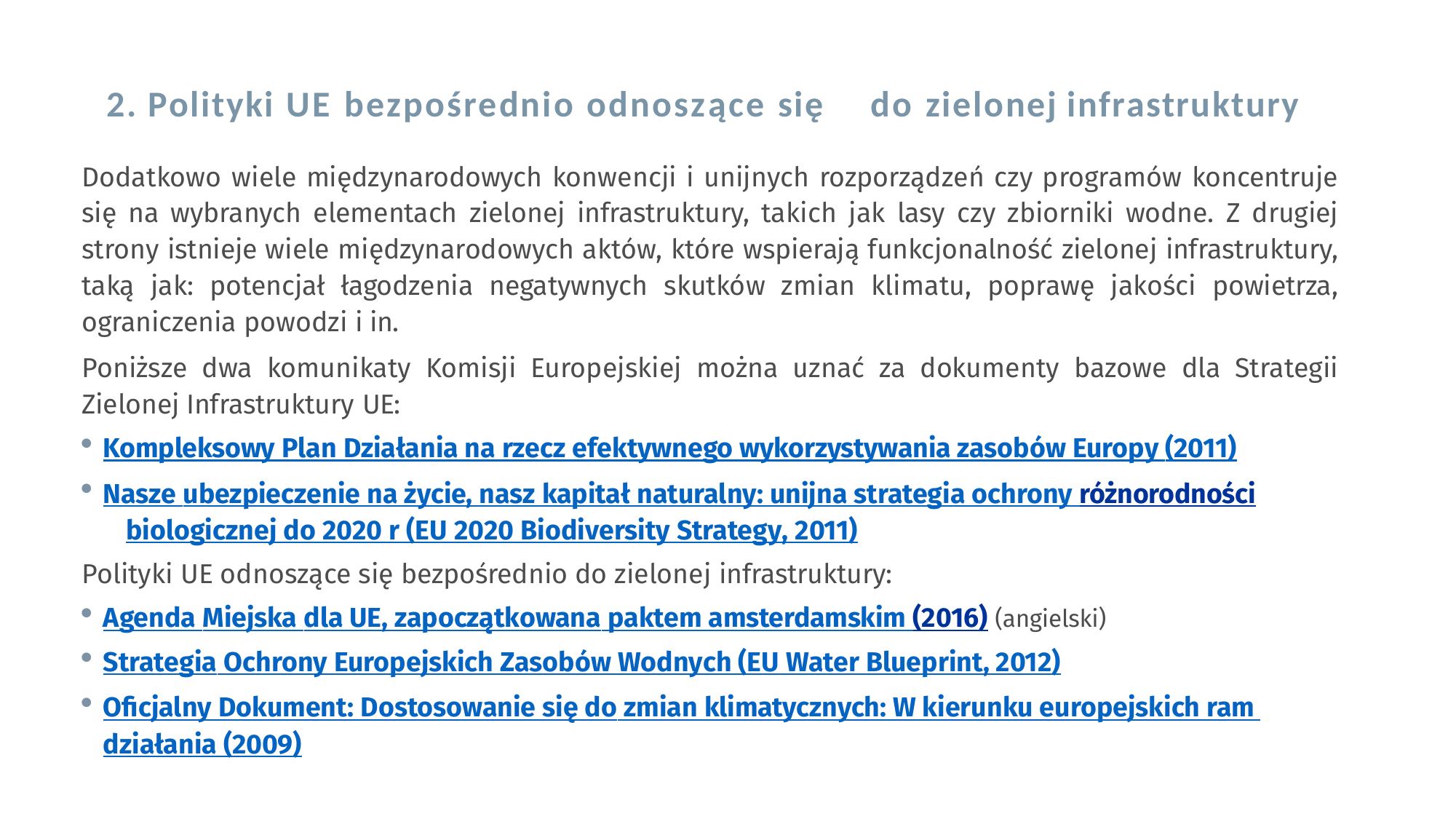

2. Polityki UE bezpośrednio odnoszące się	do zielonej infrastruktury
Dodatkowo wiele międzynarodowych konwencji i unijnych rozporządzeń czy programów koncentruje się na wybranych elementach zielonej infrastruktury, takich jak lasy czy zbiorniki wodne. Z drugiej strony istnieje wiele międzynarodowych aktów, które wspierają funkcjonalność zielonej infrastruktury, taką jak: potencjał łagodzenia negatywnych skutków zmian klimatu, poprawę jakości powietrza, ograniczenia powodzi i in.
Poniższe dwa komunikaty Komisji Europejskiej można uznać za dokumenty bazowe dla Strategii Zielonej Infrastruktury UE:
Kompleksowy Plan Działania na rzecz efektywnego wykorzystywania zasobów Europy (2011)
Nasze ubezpieczenie na życie, nasz kapitał naturalny: unijna strategia ochrony różnorodności 	biologicznej do 2020 r (EU 2020 Biodiversity Strategy, 2011)
Polityki UE odnoszące się bezpośrednio do zielonej infrastruktury:
Agenda Miejska dla UE, zapoczątkowana paktem amsterdamskim (2016) (angielski)
Strategia Ochrony Europejskich Zasobów Wodnych (EU Water Blueprint, 2012)
Oficjalny Dokument: Dostosowanie się do zmian klimatycznych: W kierunku europejskich ram działania (2009)